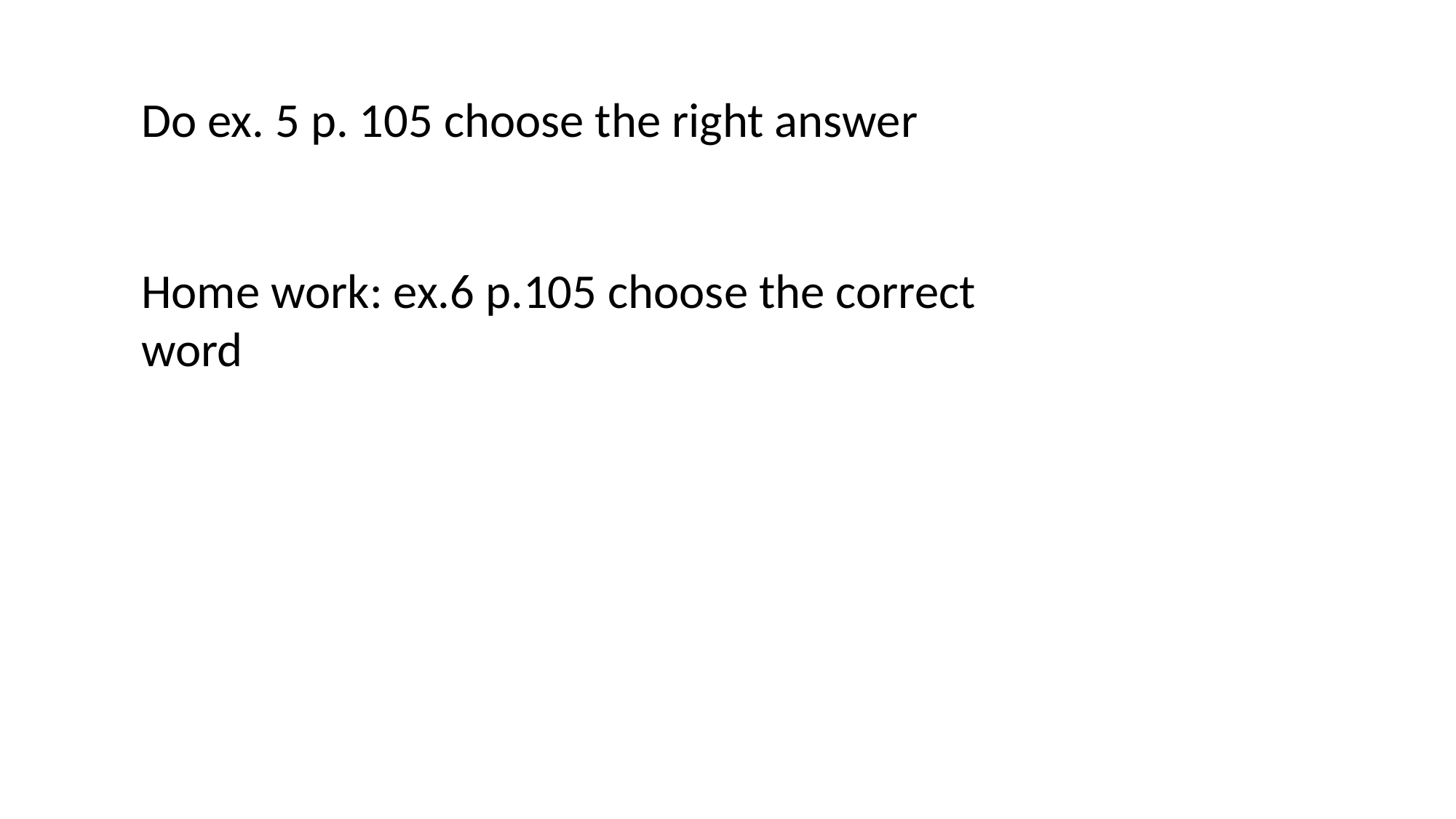

Do ex. 5 p. 105 choose the right answer
Home work: ex.6 p.105 choose the correct word